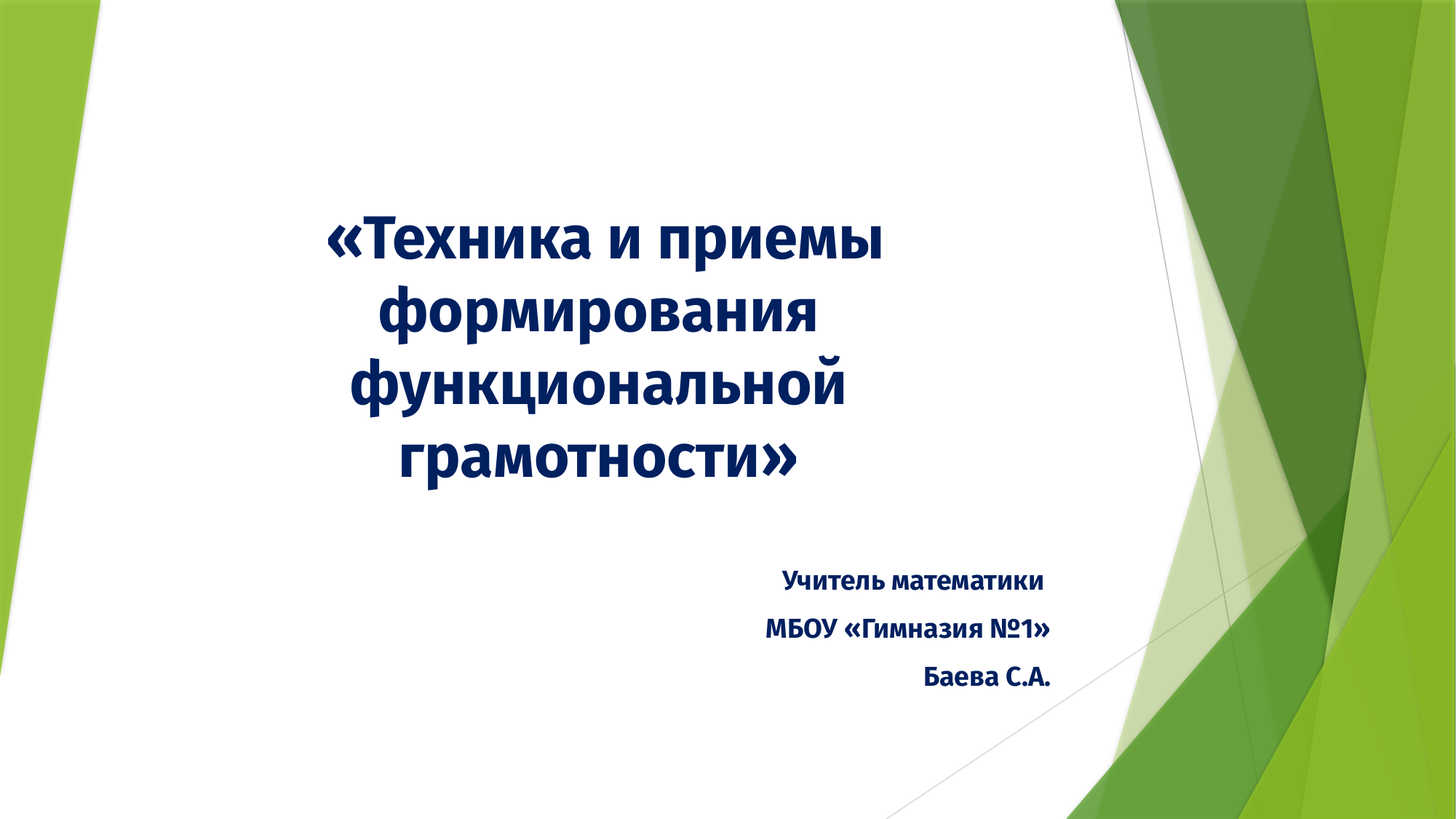

# «Техника и приемы формирования функциональной грамотности»
Учитель математики
МБОУ «Гимназия №1»
Баева С.А.